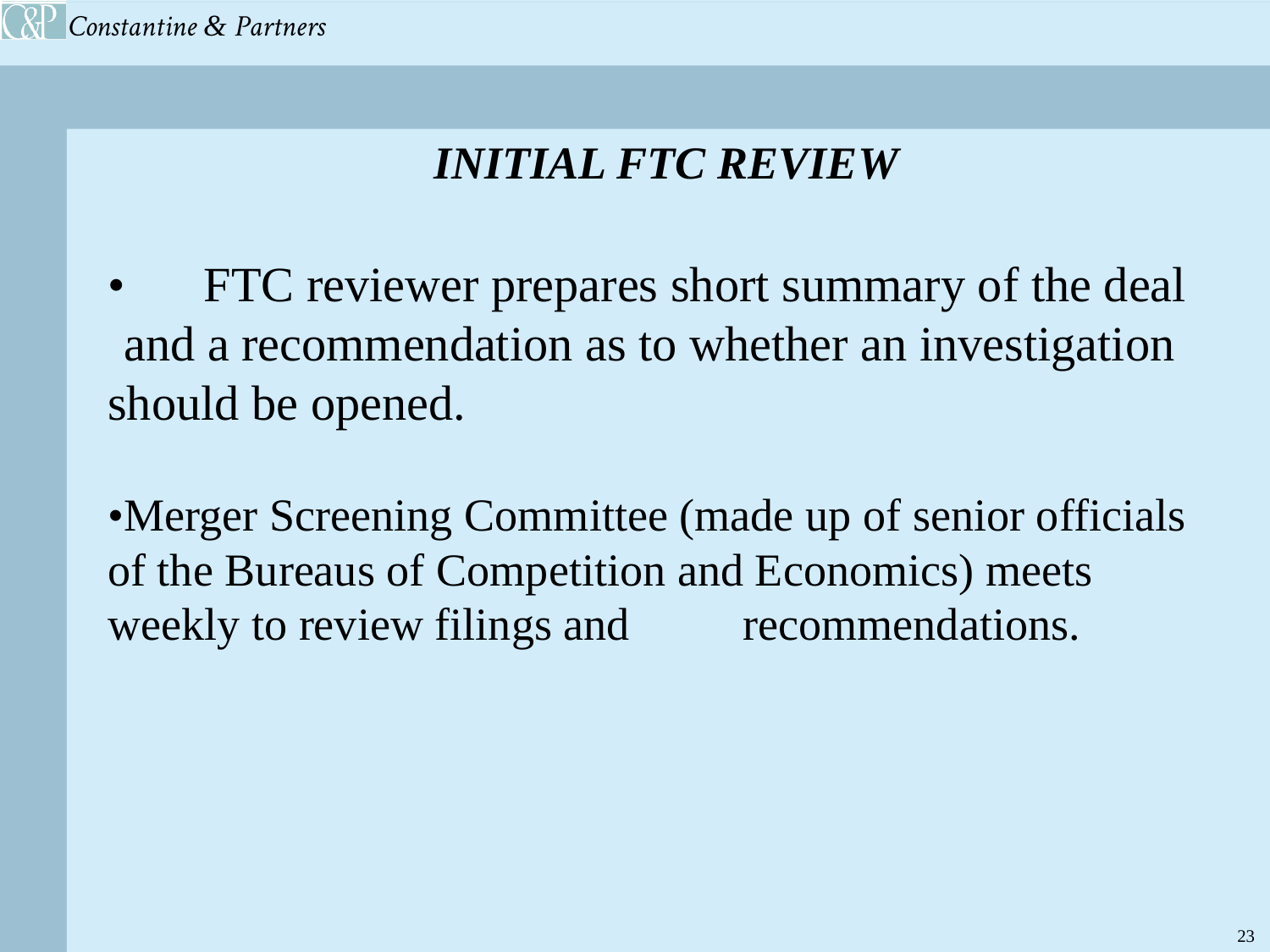

INITIAL FTC REVIEW
•	FTC reviewer prepares short summary of the deal 		and a recommendation as to whether an investigation 	should be opened.

•	Merger Screening Committee (made up of senior officials 	of the Bureaus of Competition and Economics) meets 		weekly to review filings and 	recommendations.